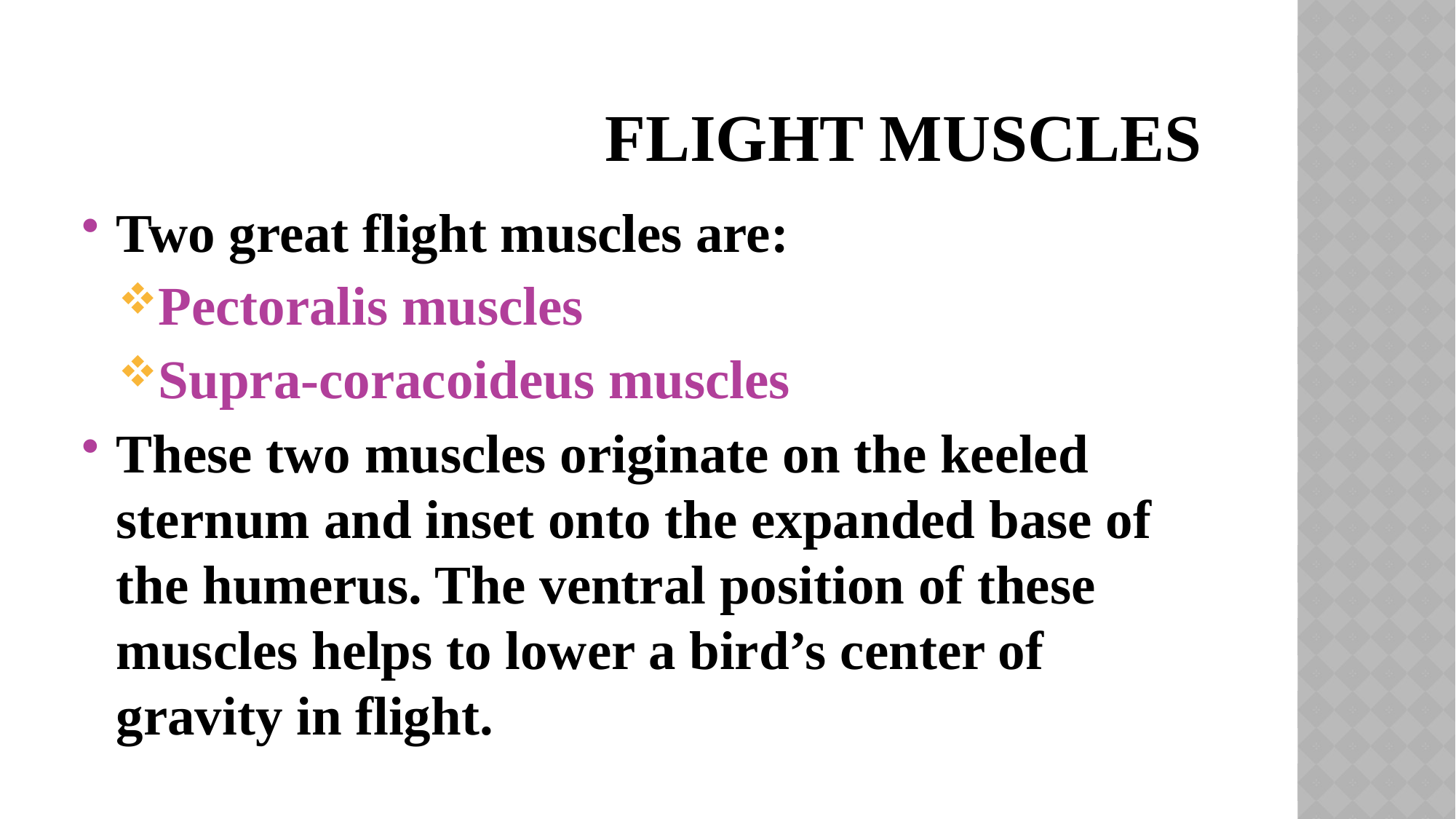

# FLIGHT MUSCLES
Two great flight muscles are:
Pectoralis muscles
Supra-coracoideus muscles
These two muscles originate on the keeled sternum and inset onto the expanded base of the humerus. The ventral position of these muscles helps to lower a bird’s center of gravity in flight.